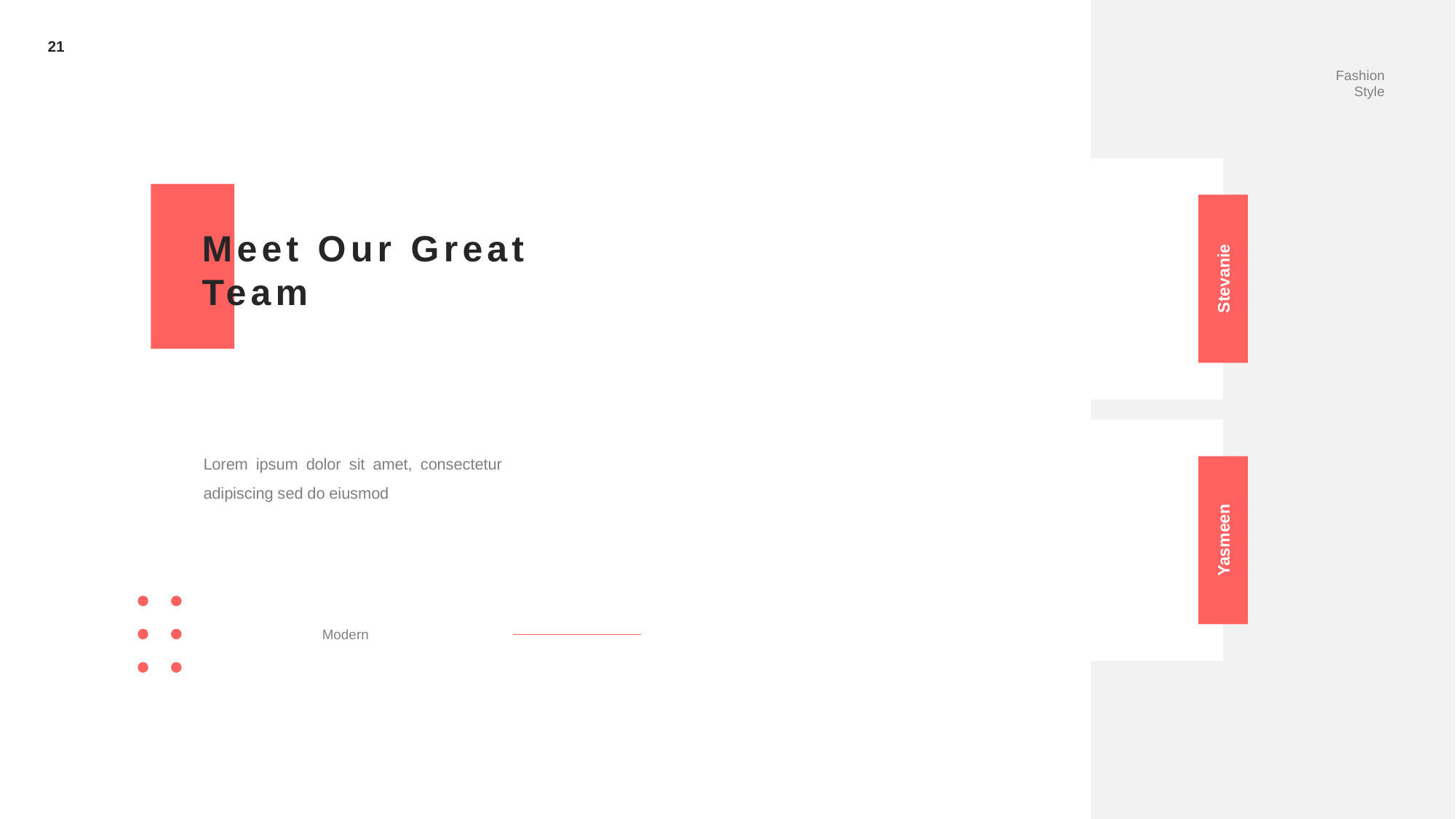

21
Fashion Style

Meet Our Great Team
Stevanie

Lorem ipsum dolor sit amet, consectetur adipiscing sed do eiusmod

Yasmeen

Modern